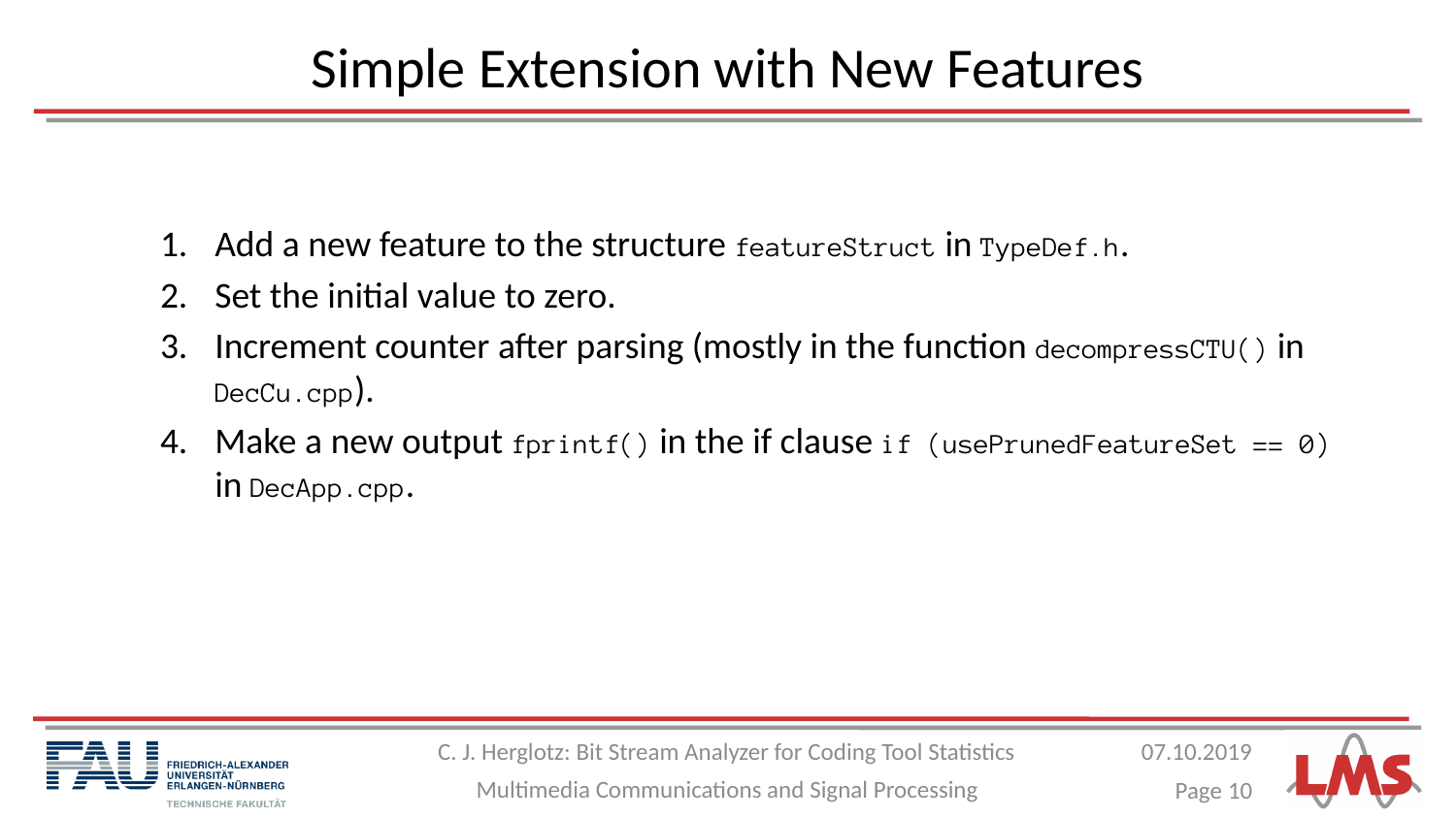

# Simple Extension with New Features

Add a new feature to the structure featureStruct in TypeDef.h.
Set the initial value to zero.
Increment counter after parsing (mostly in the function decompressCTU() in DecCu.cpp).
Make a new output fprintf() in the if clause if (usePrunedFeatureSet == 0) in DecApp.cpp.